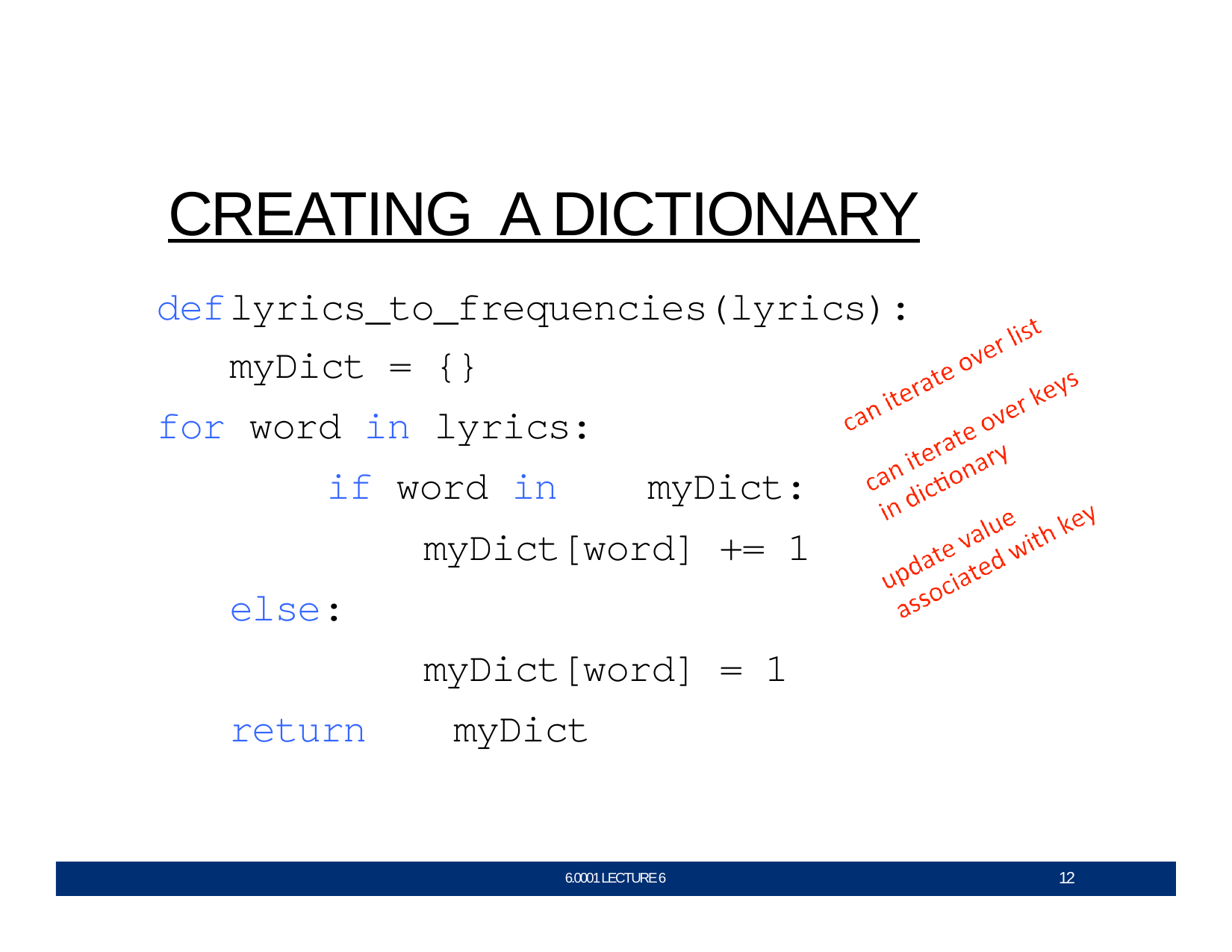

# CREATING  A DICTIONARY
def	lyrics_to_frequencies(lyrics):  myDict = {}
for word in lyrics:
if word in	myDict:  myDict[word] += 1
else:
myDict[word] = 1  return	myDict

12
6.0001 LECTURE 6